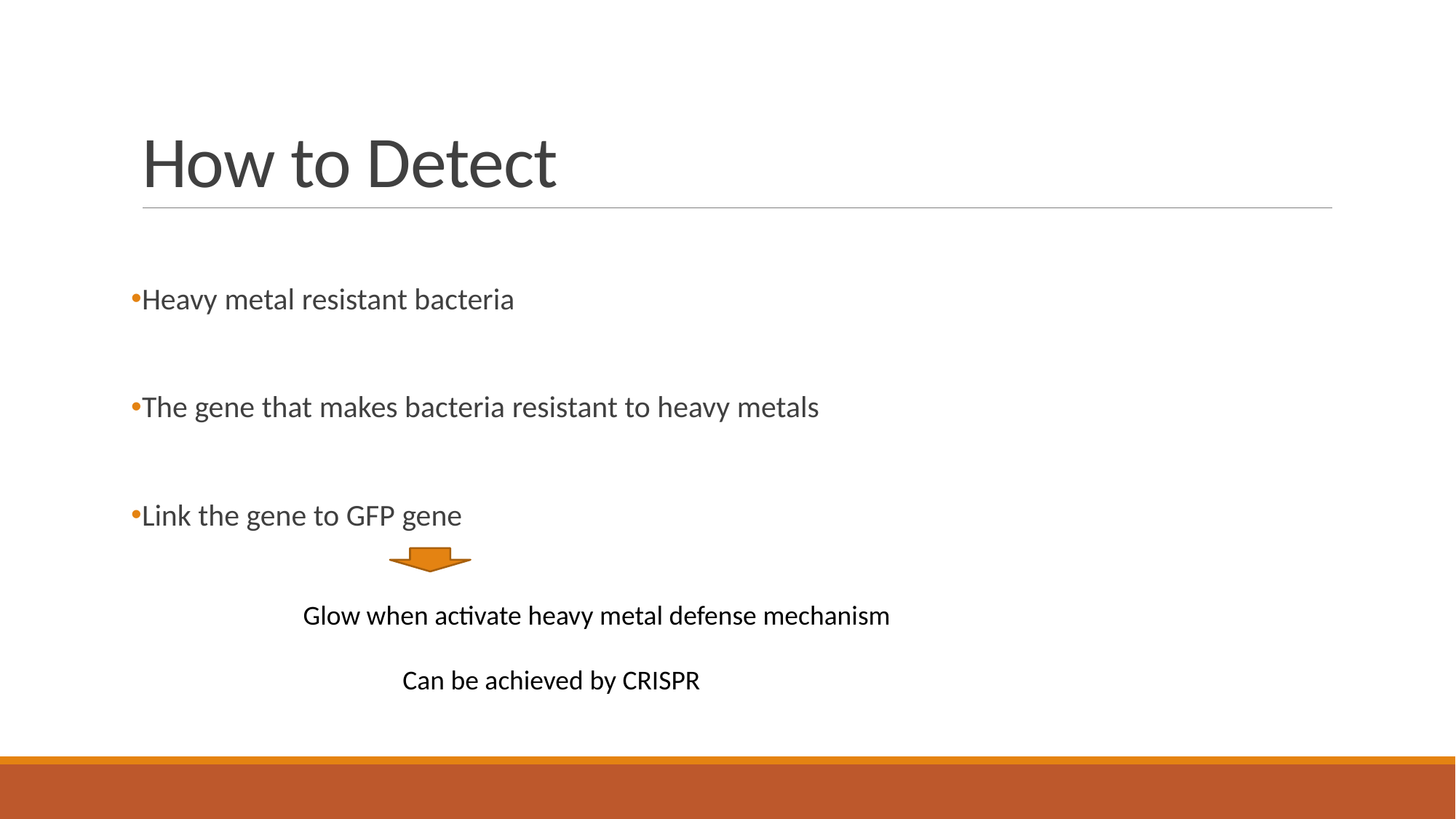

# How to Detect

Heavy metal resistant bacteria

The gene that makes bacteria resistant to heavy metals

Link the gene to GFP gene

Glow when activate heavy metal defense mechanism
Can be achieved by CRISPR